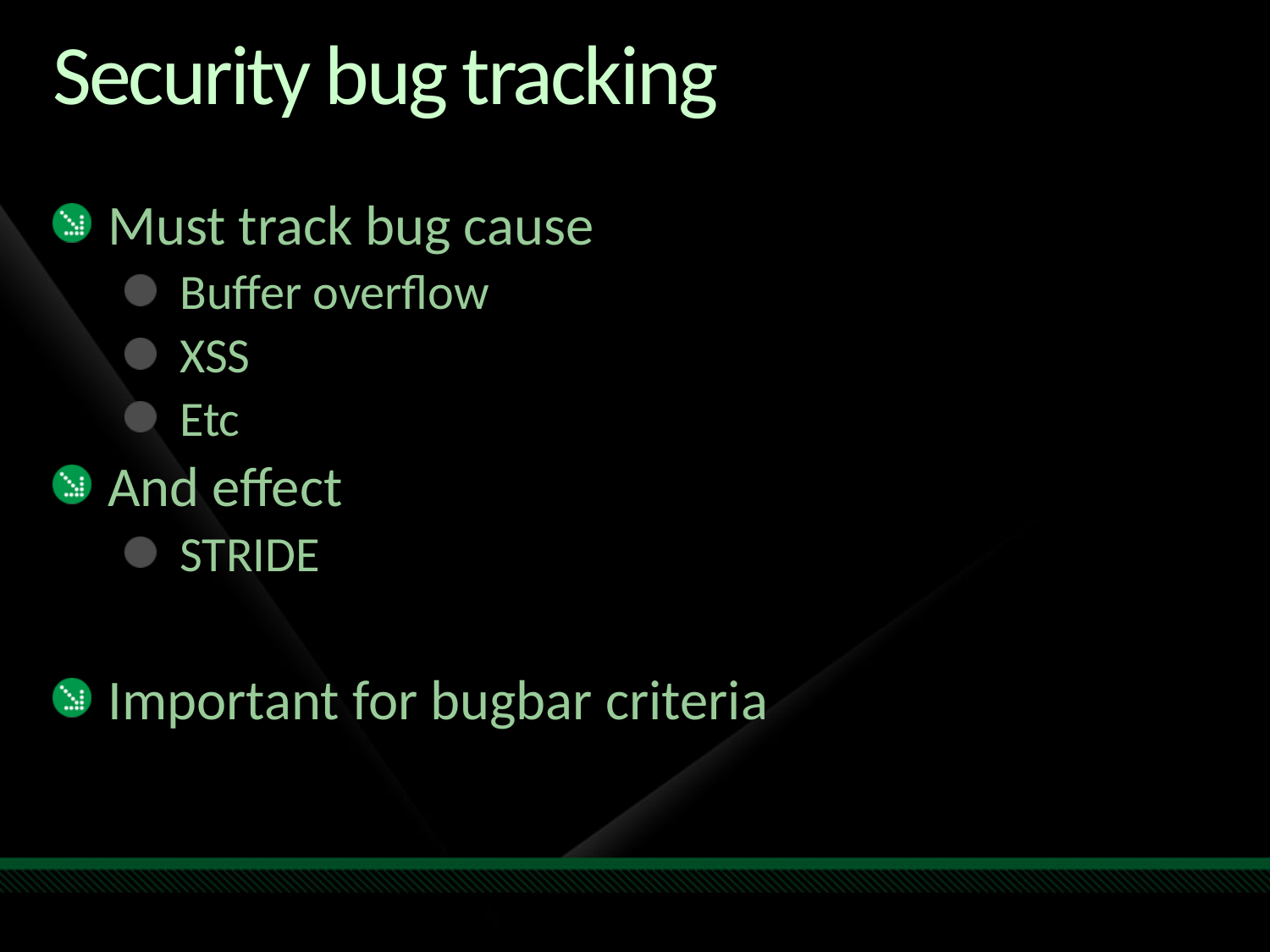

# Security bug tracking
Must track bug cause
Buffer overflow
XSS
Etc
And effect
STRIDE

Important for bugbar criteria